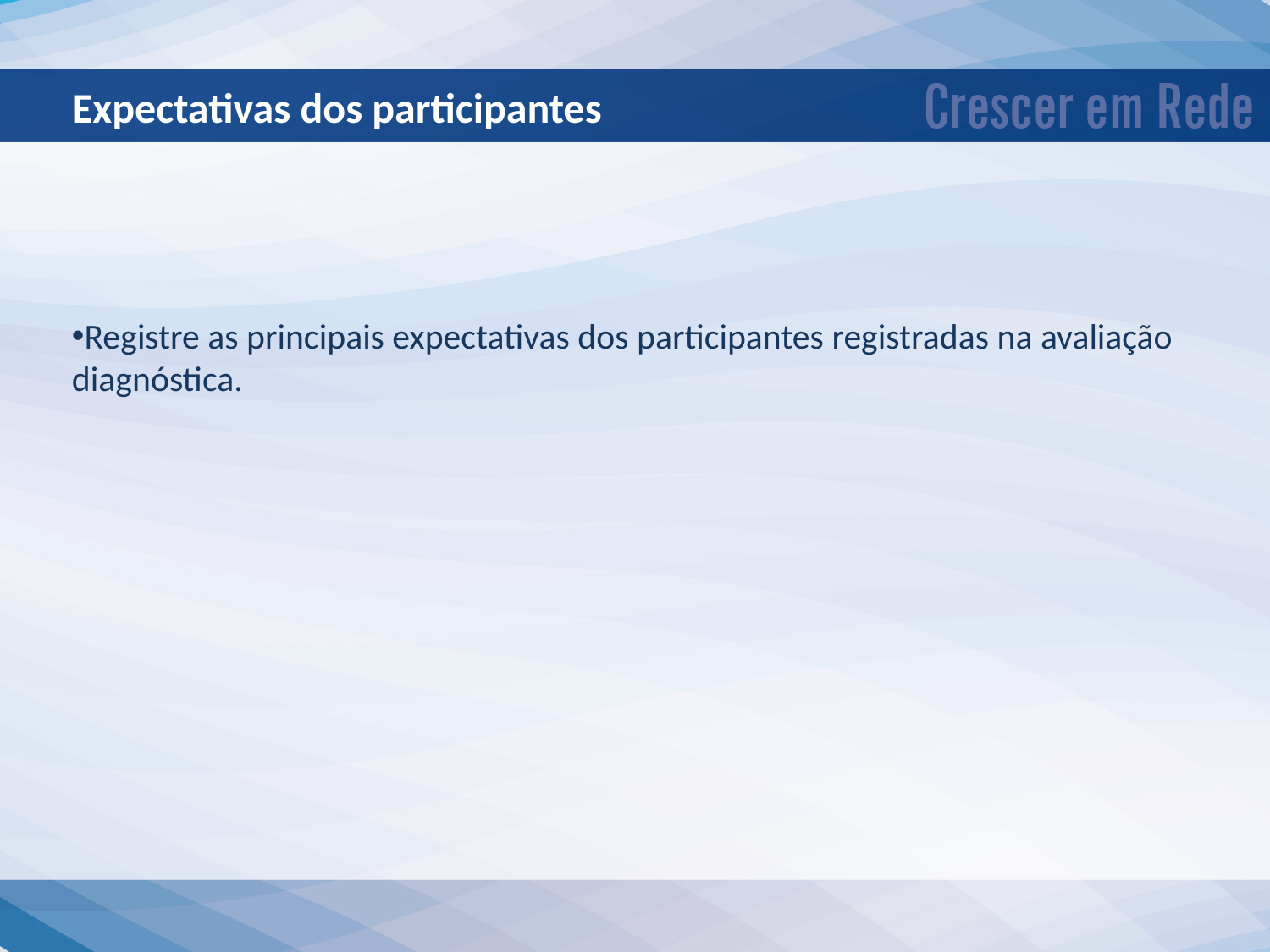

Expectativas dos participantes
Registre as principais expectativas dos participantes registradas na avaliação diagnóstica.